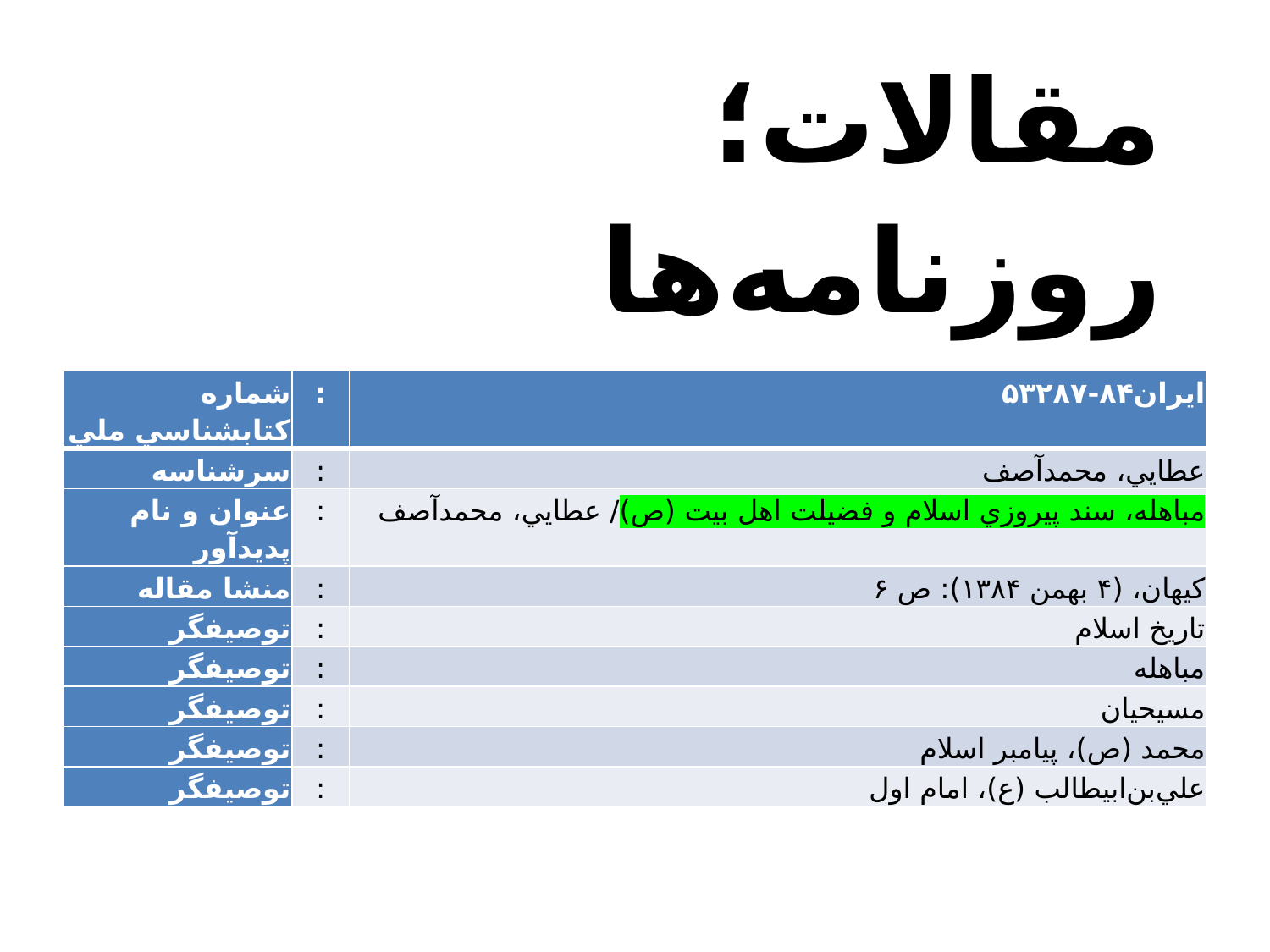

مقالات؛ روزنامه‌ها
| ‏شماره کتابشناسي ملي | : | ايران۸۴-۵۳۲۸۷ |
| --- | --- | --- |
| ‏سرشناسه | : | ع‍طاي‍ي‌، م‍ح‍م‍دآص‍ف‌ |
| ‏عنوان و نام پديدآور | : | م‍ب‍اه‍ل‍ه‌، س‍ن‍د پ‍ي‍روزي‌ اس‍لام‌ و ف‍ض‍ي‍ل‍ت‌ اه‍ل‌ ب‍ي‍ت‌ (ص‌)/ ع‍طاي‍ي‌، م‍ح‍م‍دآص‍ف‌ |
| ‏منشا مقاله | : | ک‍ي‍ه‍ان‌، (۴ ب‍ه‍م‍ن‌ ۱۳۸۴): ص‌ ۶ |
| ‏توصيفگر | : | ت‍اري‍خ‌ اس‍لام‌ |
| ‏توصيفگر | : | م‍ب‍اه‍ل‍ه‌ |
| ‏توصيفگر | : | م‍س‍ي‍ح‍ي‍ان‌ |
| ‏توصيفگر | : | م‍ح‍م‍د (ص‌)، پ‍ي‍ام‍ب‍ر اس‍لام‌ |
| ‏توصيفگر | : | ع‍ل‍ي‌ب‍ن‌اب‍ي‍طال‍ب‌ (ع‌)، ام‍ام‌ اول‌ |